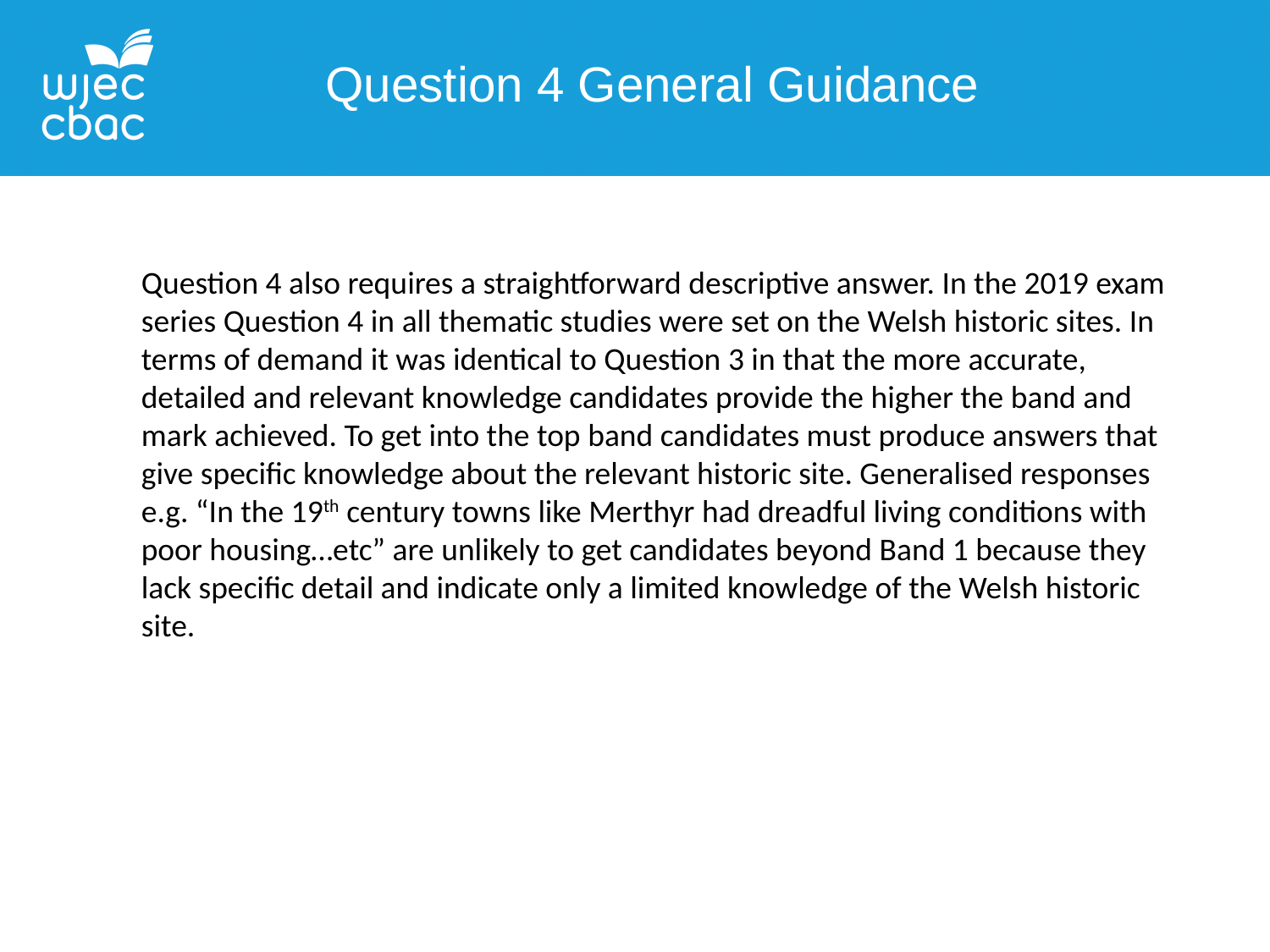

Question 4 General Guidance

Question 4 also requires a straightforward descriptive answer. In the 2019 exam series Question 4 in all thematic studies were set on the Welsh historic sites. In terms of demand it was identical to Question 3 in that the more accurate, detailed and relevant knowledge candidates provide the higher the band and mark achieved. To get into the top band candidates must produce answers that give specific knowledge about the relevant historic site. Generalised responses e.g. “In the 19th century towns like Merthyr had dreadful living conditions with poor housing…etc” are unlikely to get candidates beyond Band 1 because they lack specific detail and indicate only a limited knowledge of the Welsh historic site.